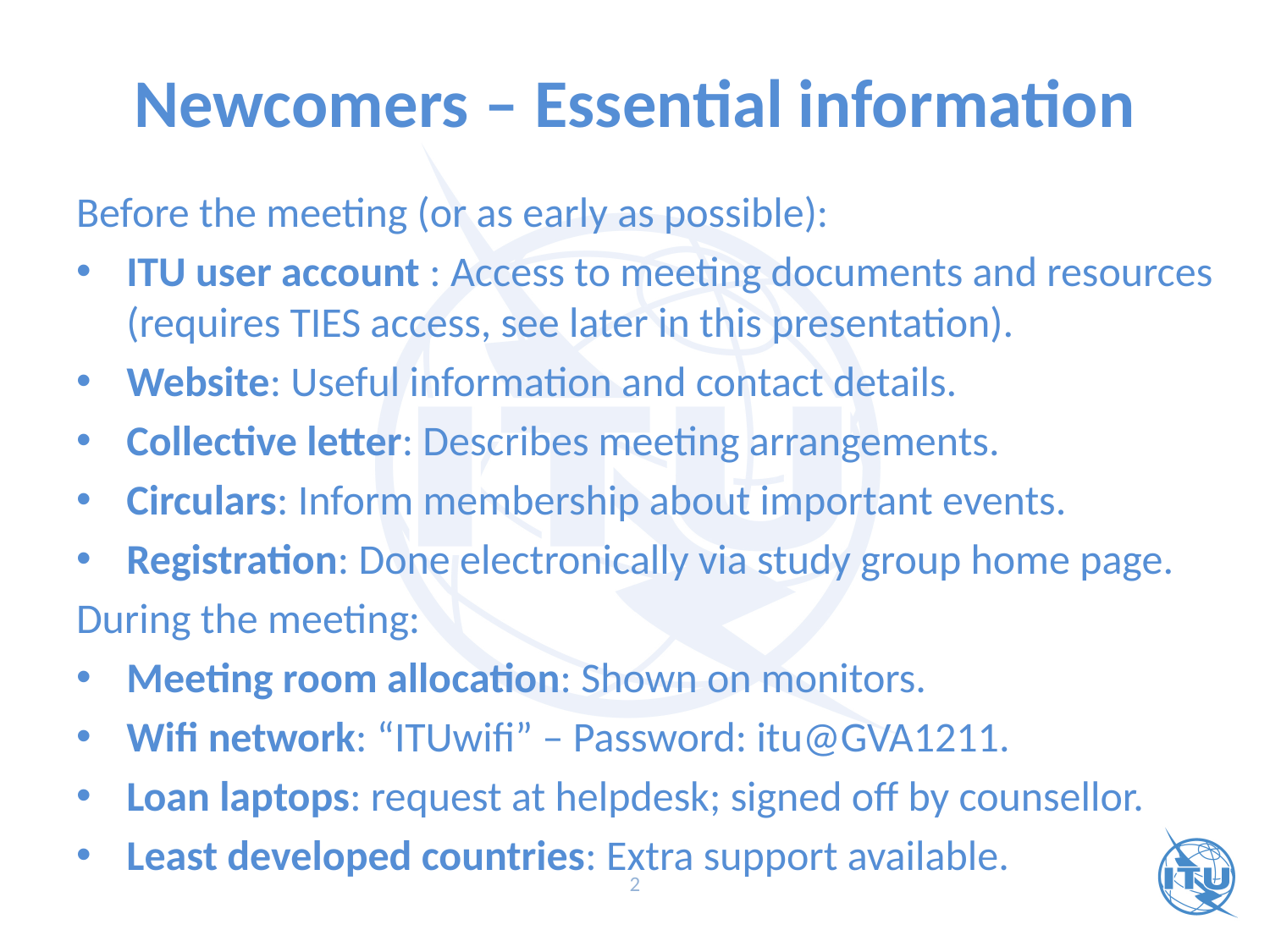

# Newcomers – Essential information
Before the meeting (or as early as possible):
ITU user account : Access to meeting documents and resources
(requires TIES access, see later in this presentation).
Website: Useful information and contact details.
Collective letter: Describes meeting arrangements.
Circulars: Inform membership about important events.
Registration: Done electronically via study group home page.
During the meeting:
Meeting room allocation: Shown on monitors.
Wifi network: “ITUwifi” – Password: itu@GVA1211.
Loan laptops: request at helpdesk; signed off by counsellor.
Least developed countries: Extra support available.
2